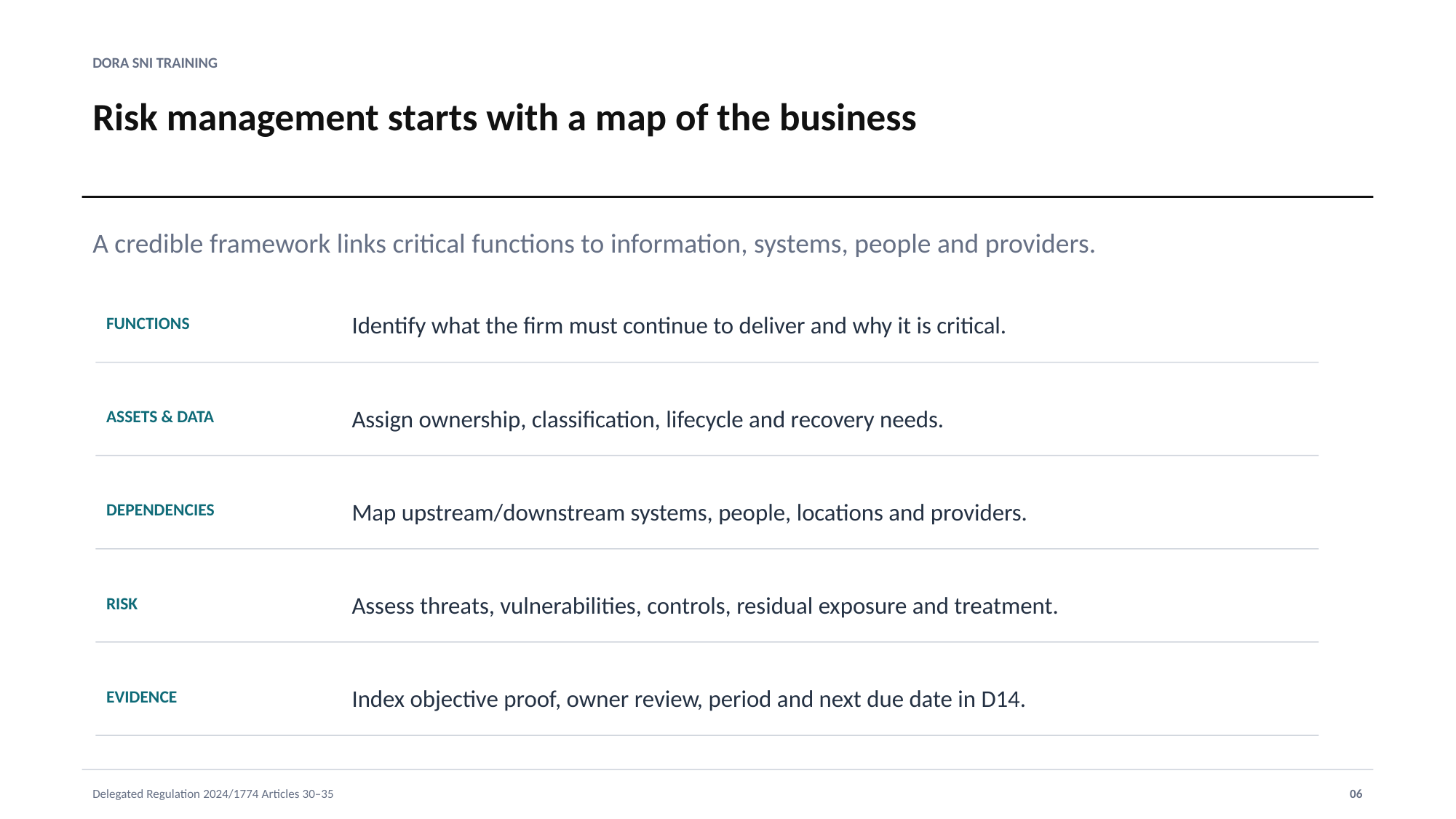

DORA SNI TRAINING
Risk management starts with a map of the business

A credible framework links critical functions to information, systems, people and providers.
Identify what the firm must continue to deliver and why it is critical.
FUNCTIONS

Assign ownership, classification, lifecycle and recovery needs.
ASSETS & DATA

Map upstream/downstream systems, people, locations and providers.
DEPENDENCIES

Assess threats, vulnerabilities, controls, residual exposure and treatment.
RISK

Index objective proof, owner review, period and next due date in D14.
EVIDENCE

Delegated Regulation 2024/1774 Articles 30–35
06